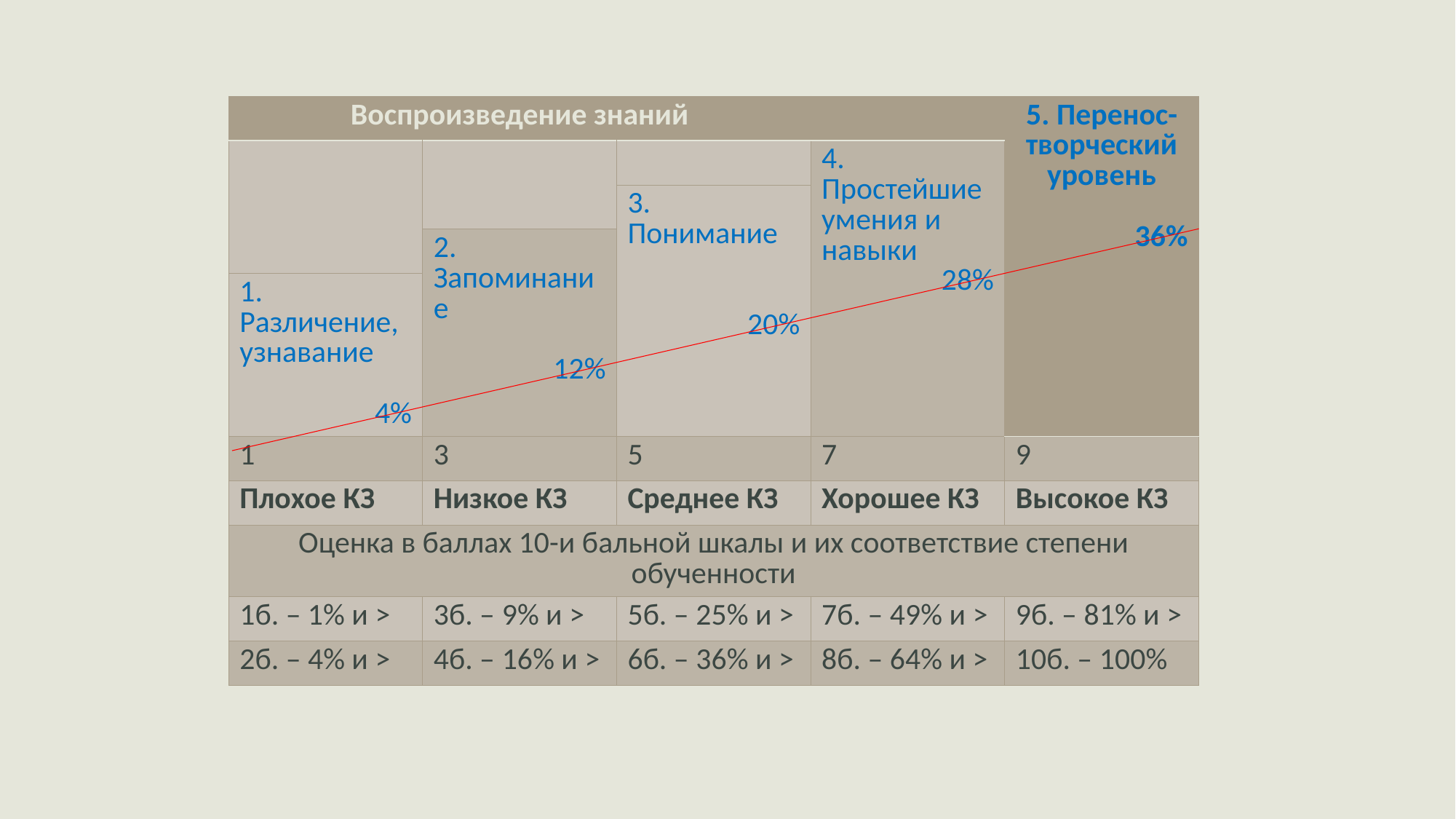

| Воспроизведение знаний |  |  |  | 5. Перенос-творческий уровень 36% |
| --- | --- | --- | --- | --- |
|  |  |  | 4. Простейшие умения и навыки 28% |  |
|  |  | 3. Понимание 20% |  |  |
|  | 2. Запоминание 12% |  |  |  |
| 1. Различение, узнавание 4% |  |  |  |  |
| 1 | 3 | 5 | 7 | 9 |
| Плохое КЗ | Низкое КЗ | Среднее КЗ | Хорошее КЗ | Высокое КЗ |
| Оценка в баллах 10-и бальной шкалы и их соответствие степени обученности |  |  |  |  |
| 1б. – 1% и > | 3б. – 9% и > | 5б. – 25% и > | 7б. – 49% и > | 9б. – 81% и > |
| 2б. – 4% и > | 4б. – 16% и > | 6б. – 36% и > | 8б. – 64% и > | 10б. – 100% |